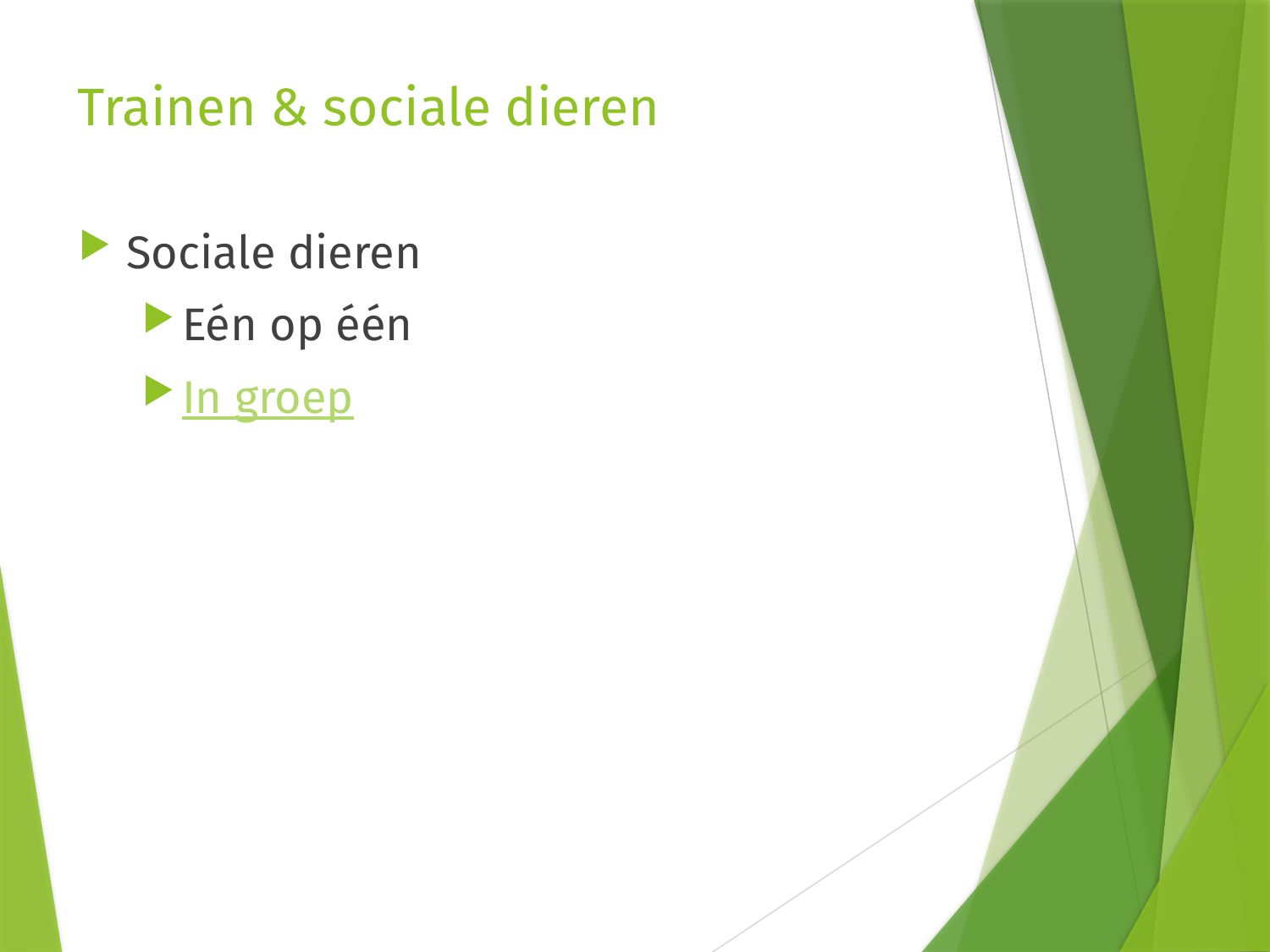

# Trainen & sociale dieren
Sociale dieren
Eén op één
In groep